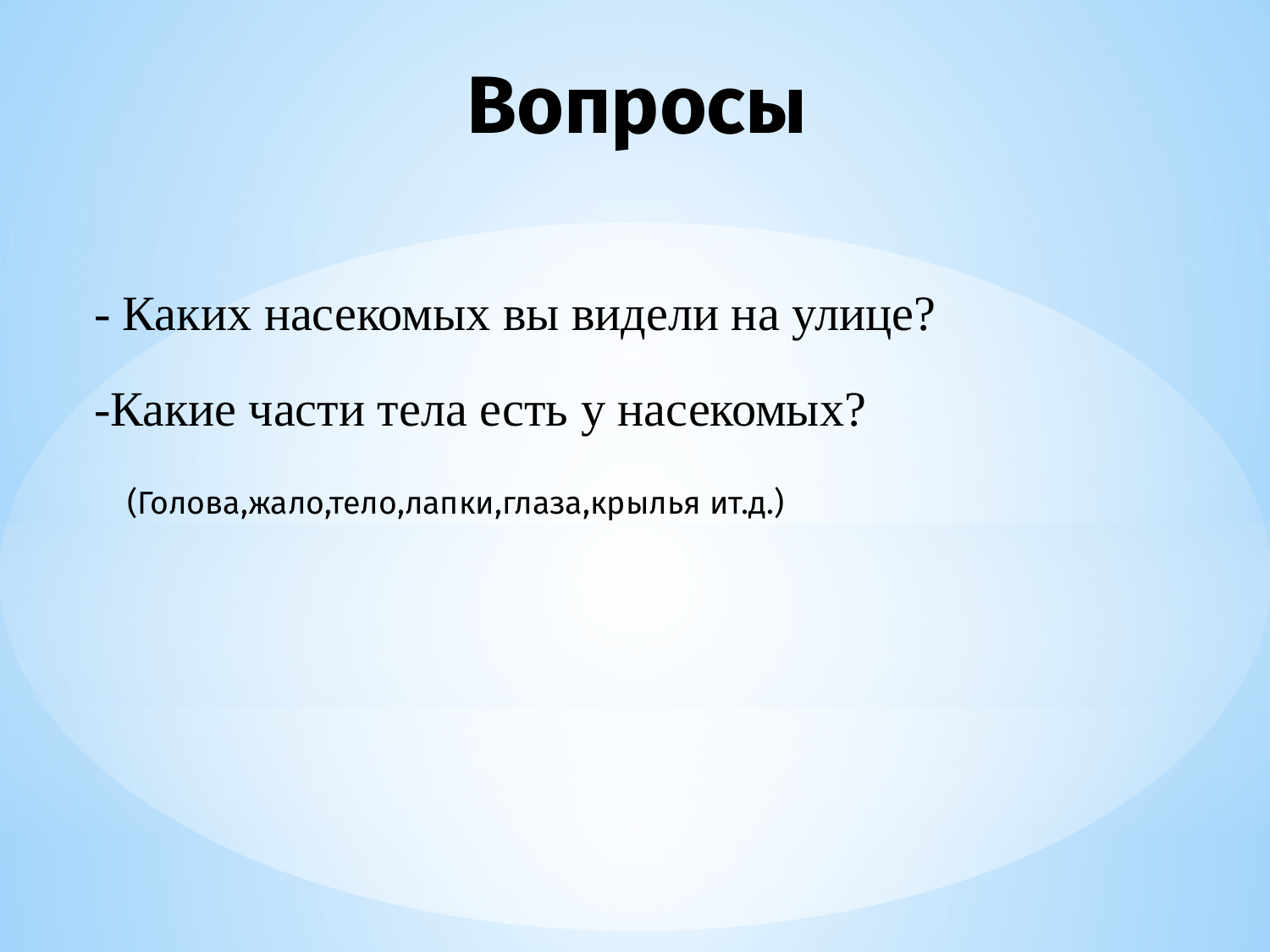

# Вопросы
- Каких насекомых вы видели на улице?
-Какие части тела есть у насекомых?

(Голова,жало,тело,лапки,глаза,крылья ит.д.)